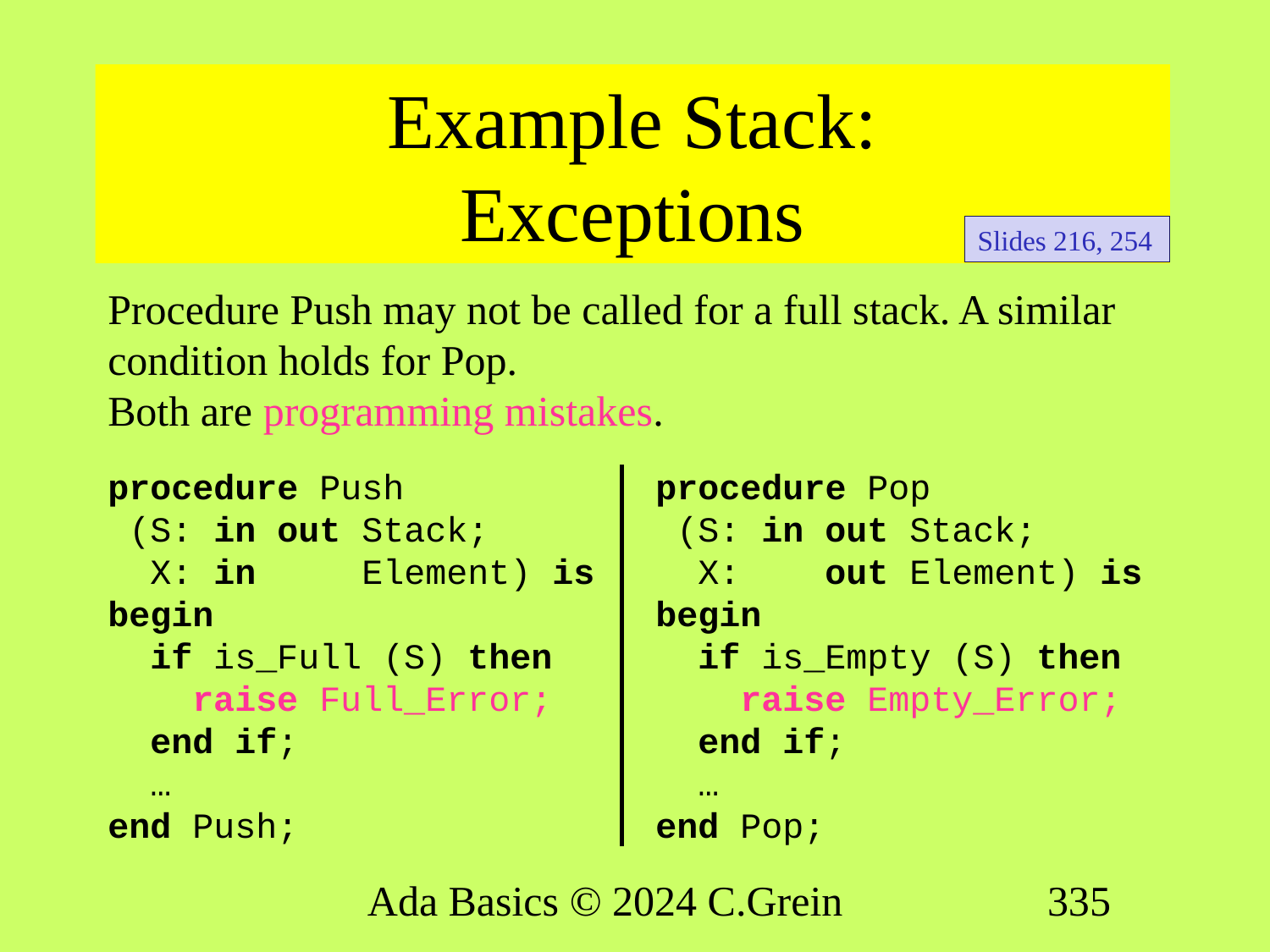

# Example Stack: Exceptions
Slides 216, 254
Procedure Push may not be called for a full stack. A similar condition holds for Pop.
Both are programming mistakes.
procedure Push
 (S: in out Stack;
  X: in     Element) is
begin
  if is_Full (S) then
    raise Full_Error;
  end if;
  …
end Push;
procedure Pop
 (S: in out Stack;
  X:    out Element) is
begin
  if is_Empty (S) then
    raise Empty_Error;
  end if;
  …
end Pop;

Ada Basics © 2024 C.Grein
335